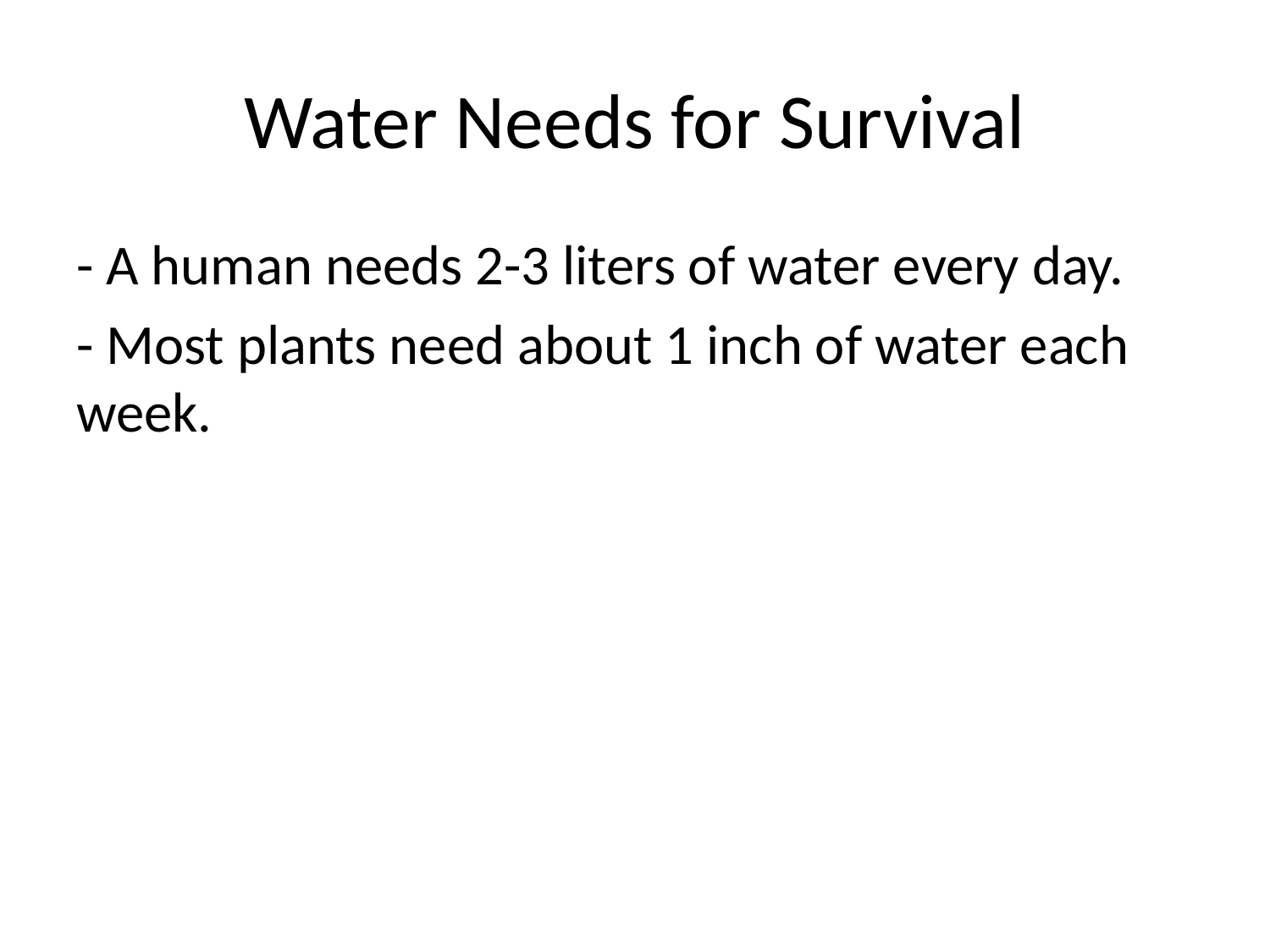

# Water Needs for Survival
- A human needs 2-3 liters of water every day.
- Most plants need about 1 inch of water each week.